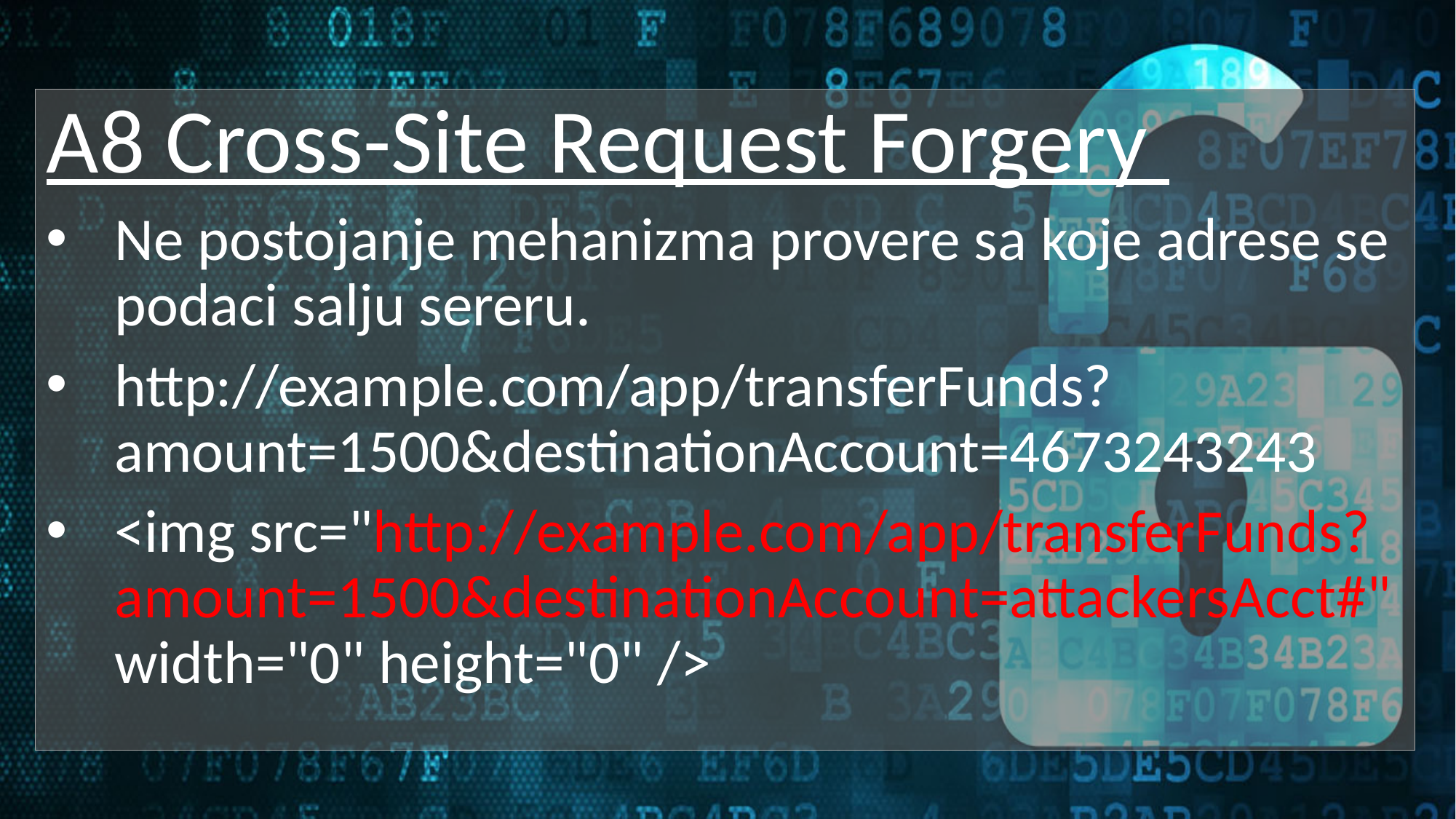

A8 Cross-Site Request Forgery
Ne postojanje mehanizma provere sa koje adrese se podaci salju sereru.
http://example.com/app/transferFunds?amount=1500&destinationAccount=4673243243
<img src="http://example.com/app/transferFunds?amount=1500&destinationAccount=attackersAcct#" width="0" height="0" />